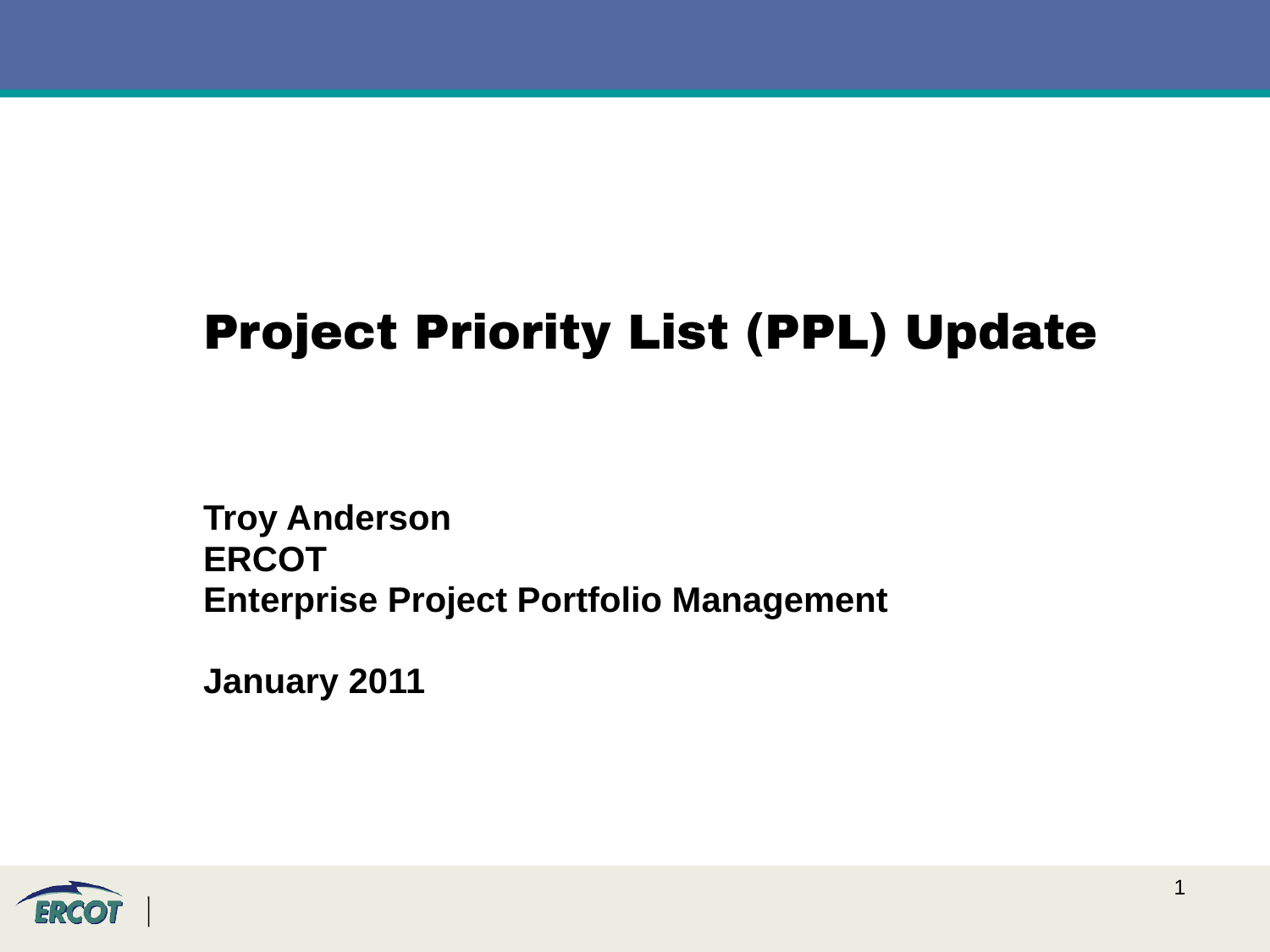

Project Priority List (PPL) Update
Troy Anderson
ERCOT
Enterprise Project Portfolio Management

January 2011